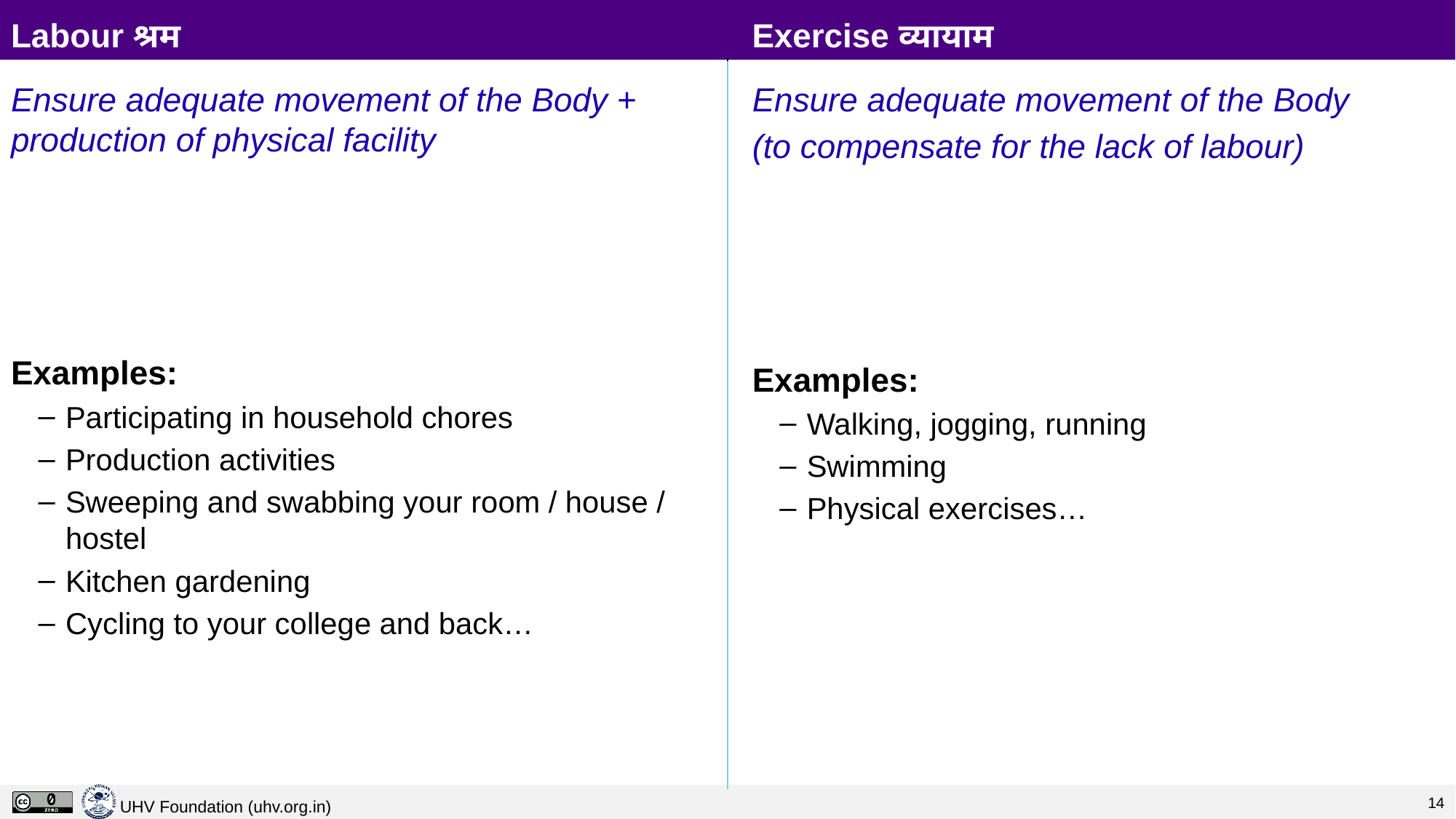

Exercise व्यायाम
# Labour श्रम

Ensure adequate movement of the Body + production of physical facility

Examples:
Participating in household chores
Production activities
Sweeping and swabbing your room / house / hostel
Kitchen gardening
Cycling to your college and back…
Ensure adequate movement of the Body
(to compensate for the lack of labour)

Examples:
Walking, jogging, running
Swimming
Physical exercises…